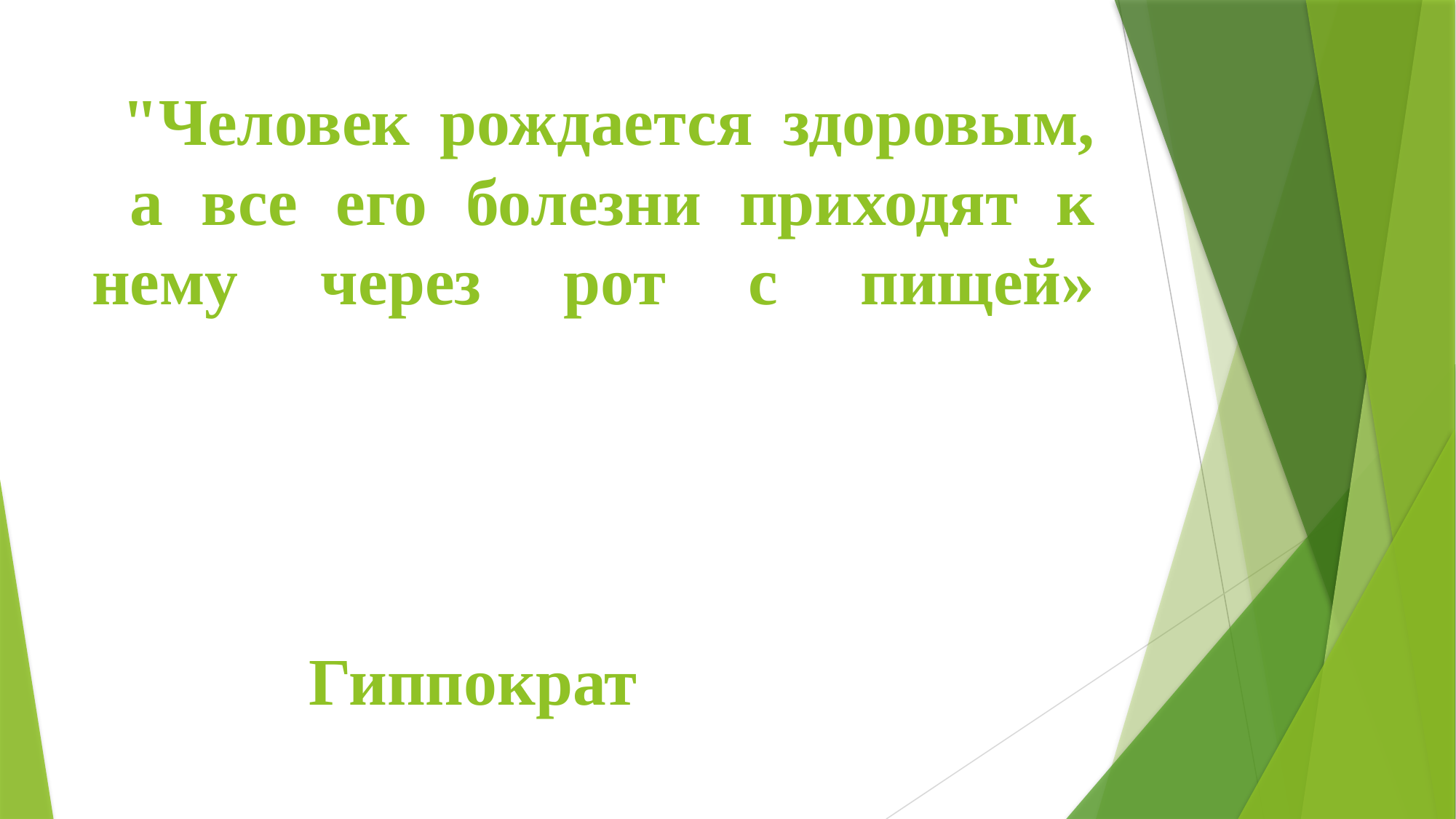

# "Человек рождается здоровым, а все его болезни приходят к нему через рот с пищей»                                                                                                                                                 Гиппократ